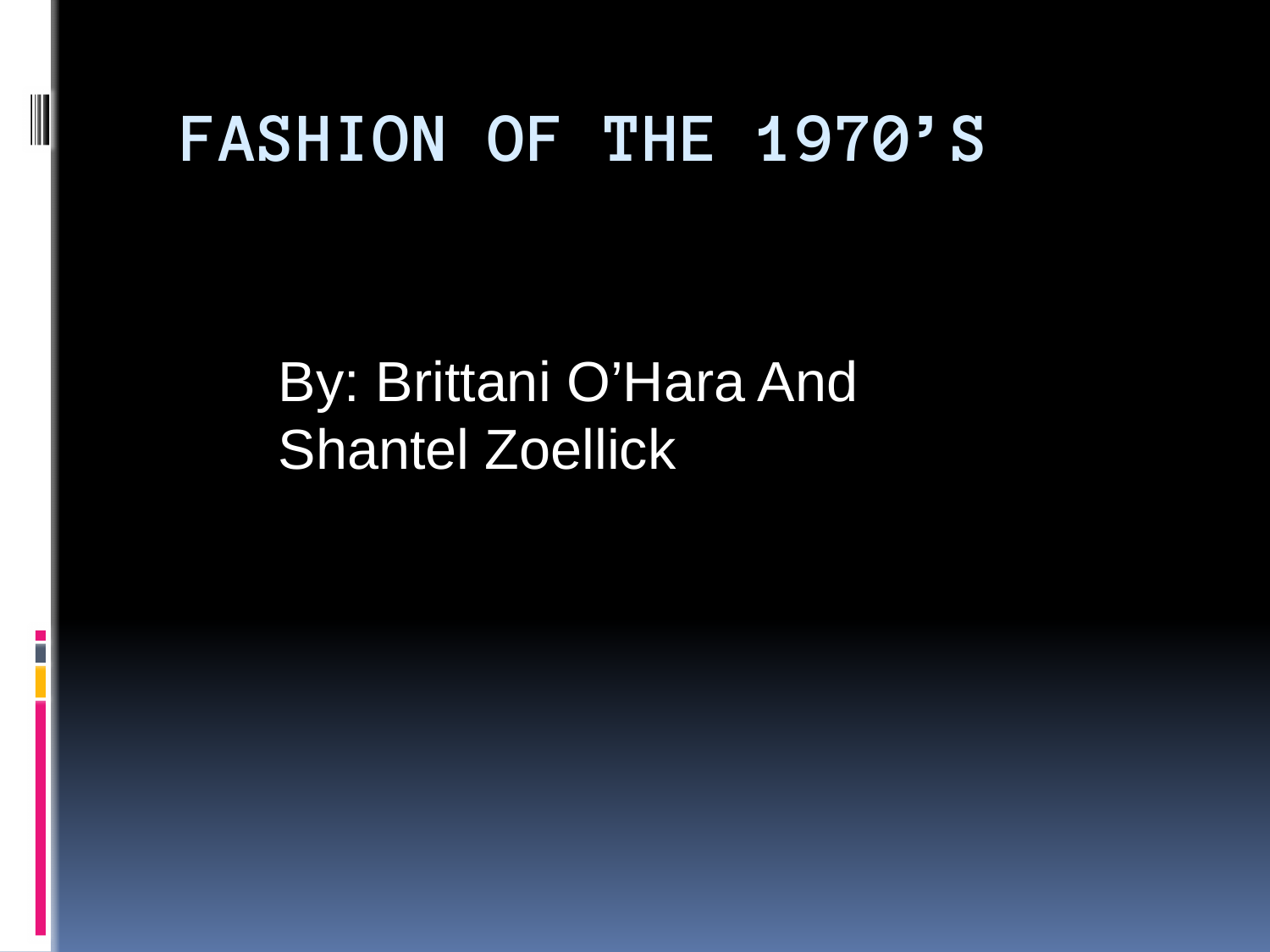

# Fashion of the 1970’s
By: Brittani O’Hara And  Shantel Zoellick